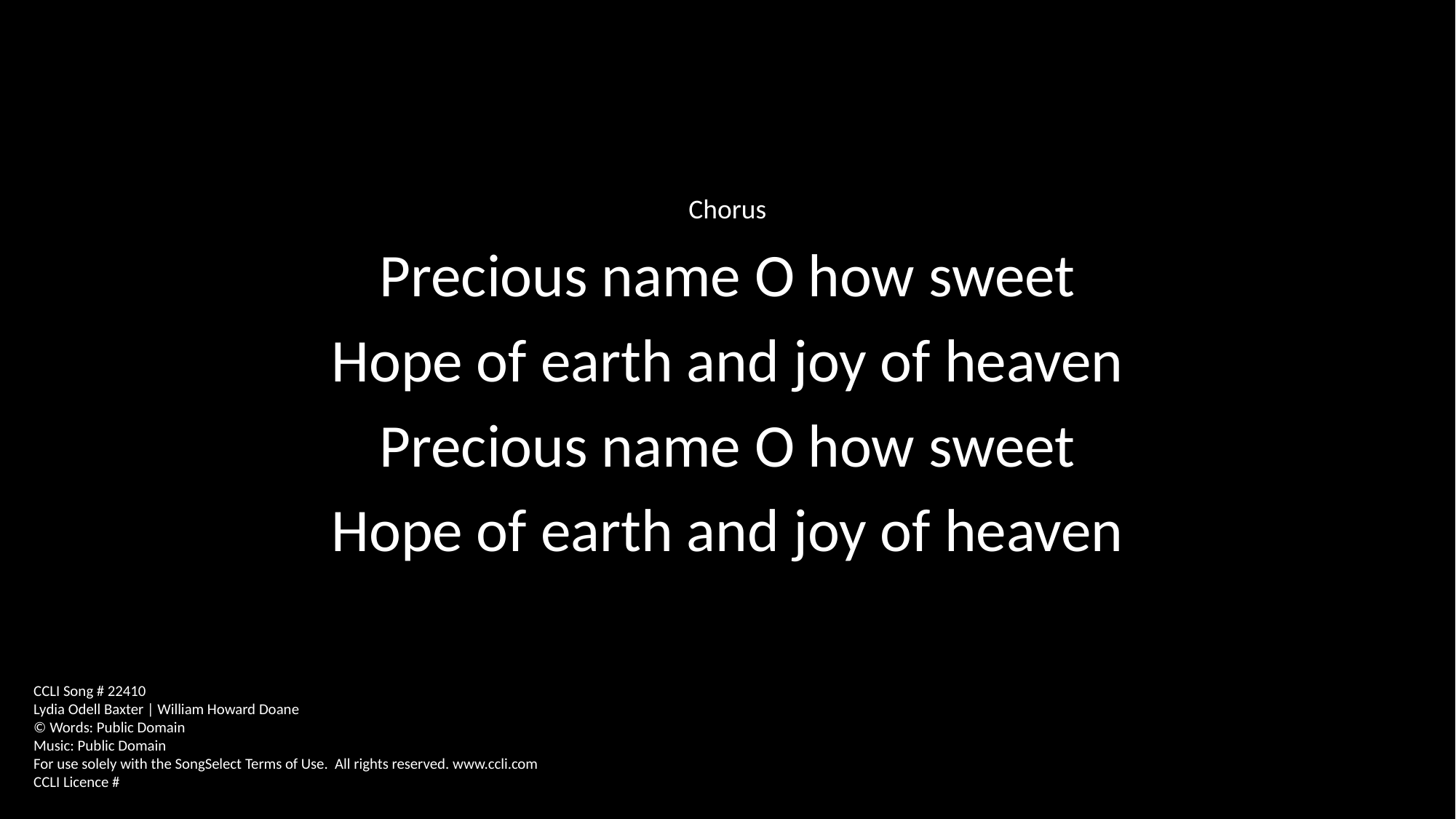

Chorus
Precious name O how sweet
Hope of earth and joy of heaven
Precious name O how sweet
Hope of earth and joy of heaven
CCLI Song # 22410
Lydia Odell Baxter | William Howard Doane
© Words: Public Domain
Music: Public Domain
For use solely with the SongSelect Terms of Use.  All rights reserved. www.ccli.com
CCLI Licence #